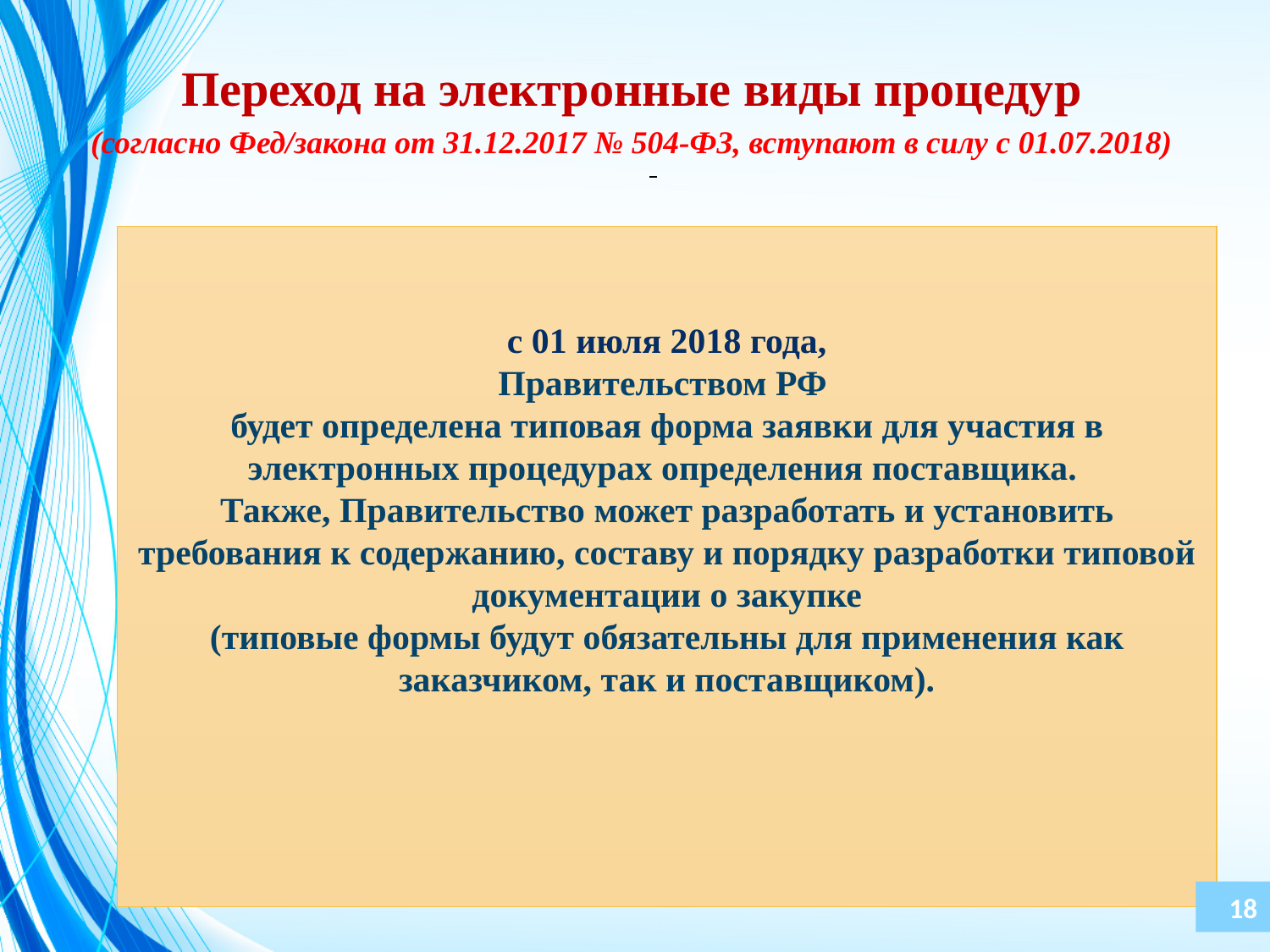

Переход на электронные виды процедур
(согласно Фед/закона от 31.12.2017 № 504-ФЗ, вступают в силу с 01.07.2018)

с 01 июля 2018 года,
Правительством РФ
будет определена типовая форма заявки для участия в электронных процедурах определения поставщика.
Также, Правительство может разработать и установить требования к содержанию, составу и порядку разработки типовой документации о закупке
(типовые формы будут обязательны для применения как заказчиком, так и поставщиком).

18